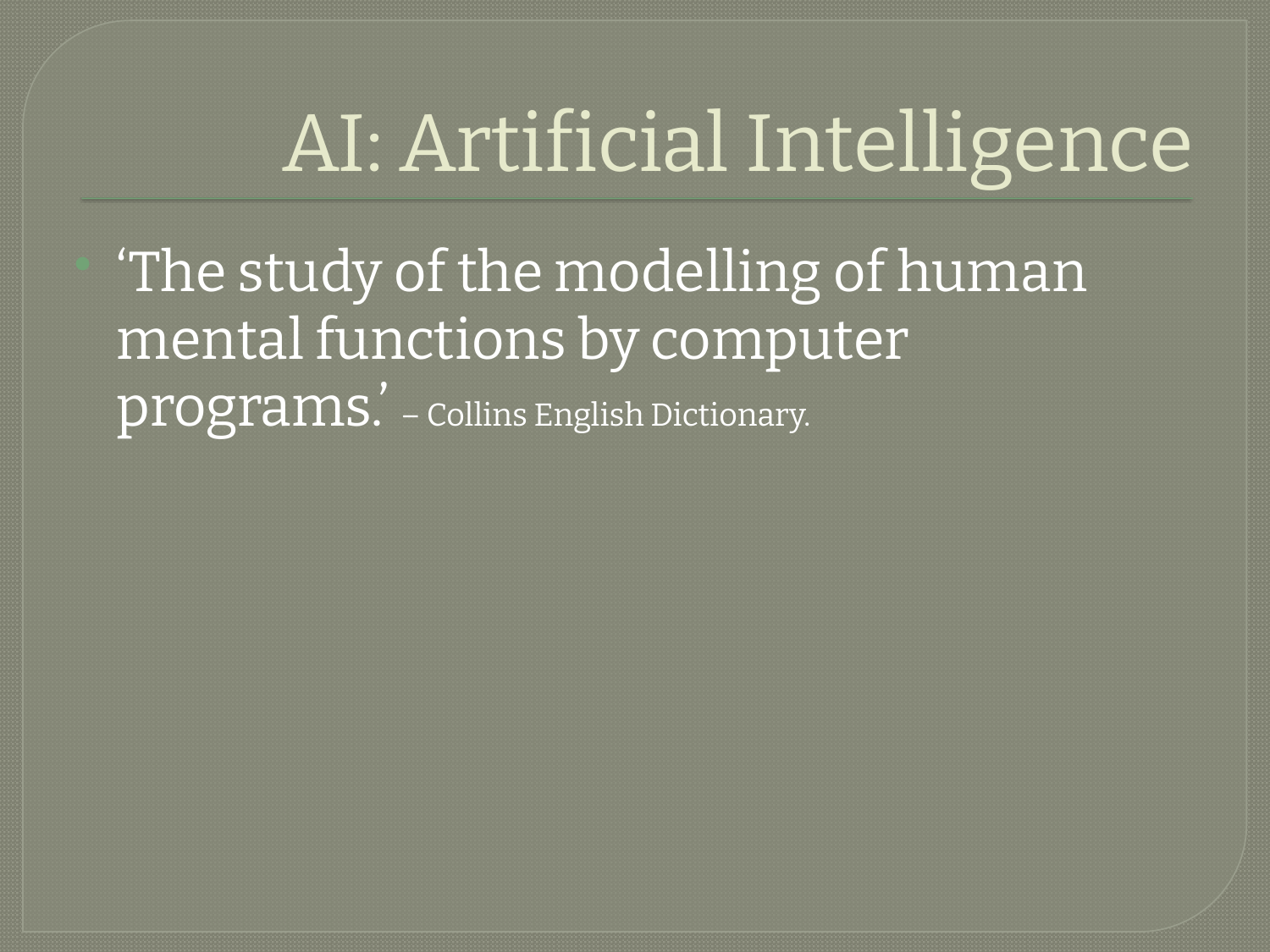

# AI: Artificial Intelligence
‘The study of the modelling of human mental functions by computer programs.’ – Collins English Dictionary.